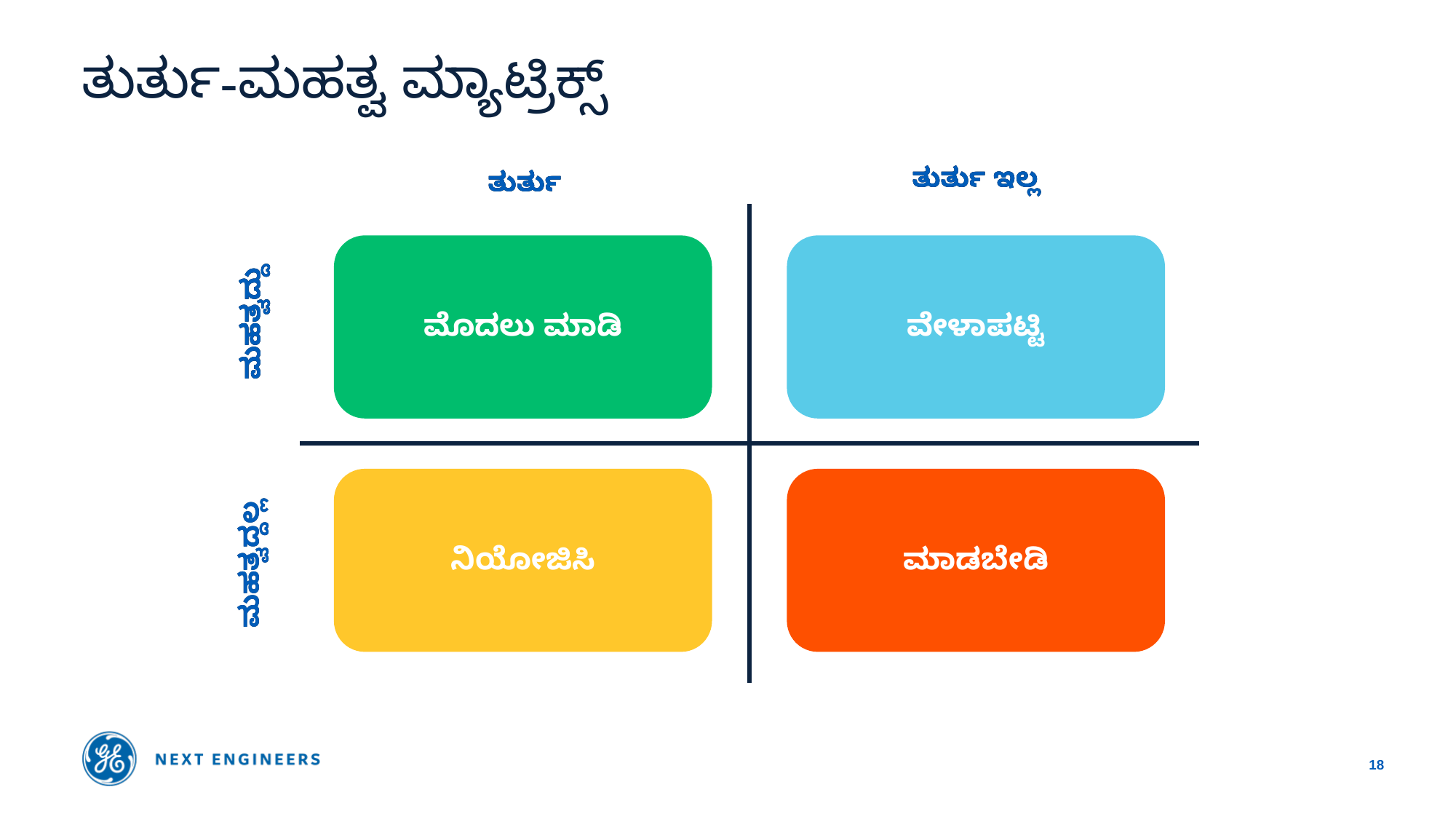

# ತುರ್ತು-ಮಹತ್ವ ಮ್ಯಾಟ್ರಿಕ್ಸ್
ತುರ್ತು ಇಲ್ಲ
ತುರ್ತು ಇಲ್ಲ
ತುರ್ತು ಇಲ್ಲ
ತುರ್ತು
ತುರ್ತು
ತುರ್ತು
ಮೊದಲು ಮಾಡಿ
ವೇಳಾಪಟ್ಟಿ
ಮಹತ್ವದ್ದು
ಮಹತ್ವದ್ದು
ಮಹತ್ವದ್ದು
ನಿಯೋಜಿಸಿ
ಮಾಡಬೇಡಿ
ಮಹತ್ವದ್ದಲ್ಲ
ಮಹತ್ವದ್ದಲ್ಲ
18